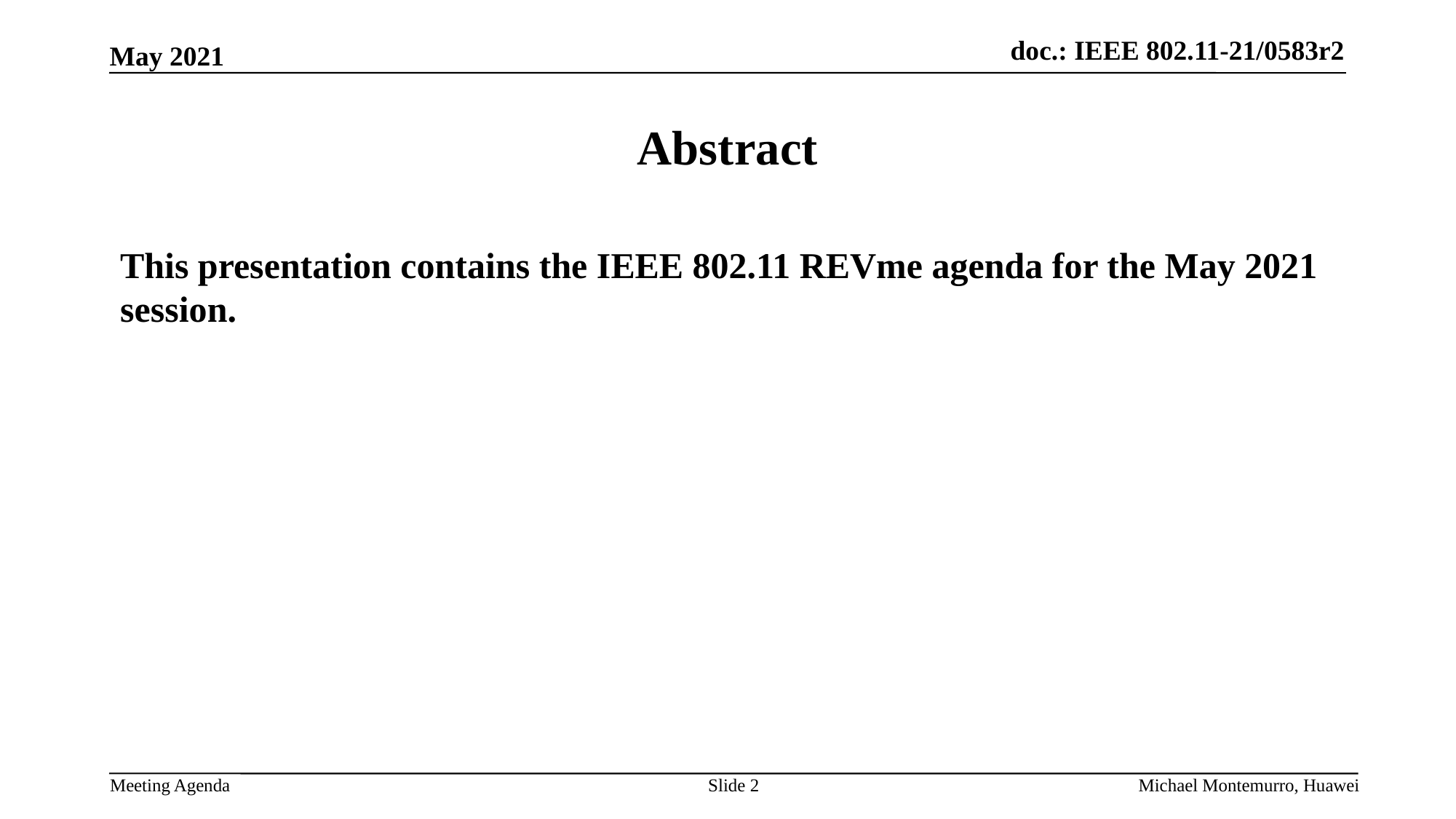

# Abstract
This presentation contains the IEEE 802.11 REVme agenda for the May 2021 session.
Michael Montemurro, Huawei
Slide 2